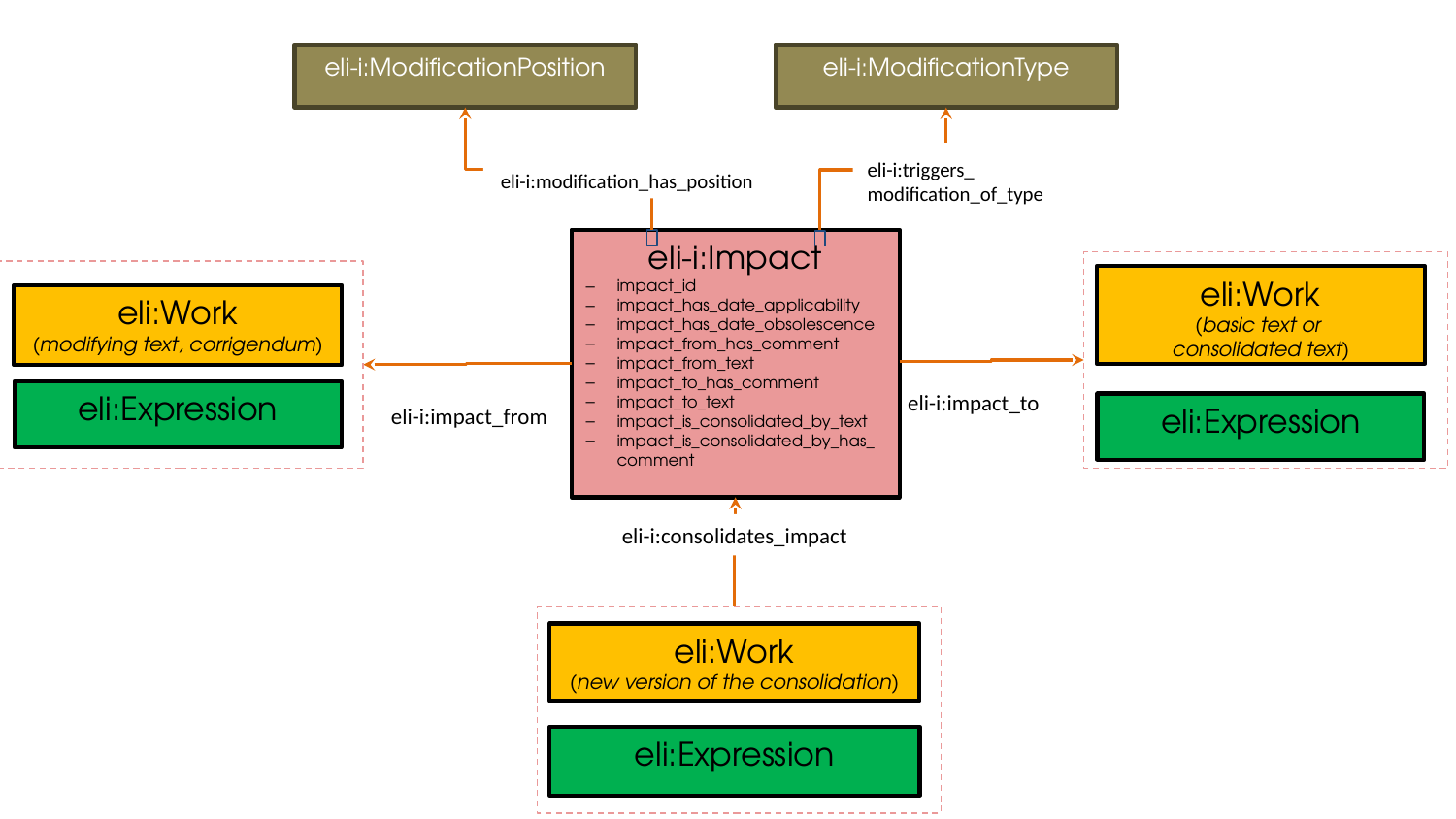

eli-i:ModificationPosition

eli-i:ModificationType

eli-i:triggers_
modification_of_type
eli-i:modification_has_position
eli-i:Impact
impact_id
impact_has_date_applicability
impact_has_date_obsolescence
impact_from_has_comment
impact_from_text
impact_to_has_comment
impact_to_text
impact_is_consolidated_by_text
impact_is_consolidated_by_has_comment

eli:Work
(basic text or
consolidated text)
eli:Work
(modifying text, corrigendum)

eli:Expression
eli-i:impact_to
eli:Expression
eli-i:impact_from
eli-i:consolidates_impact

eli:Work
(new version of the consolidation)
eli:Expression